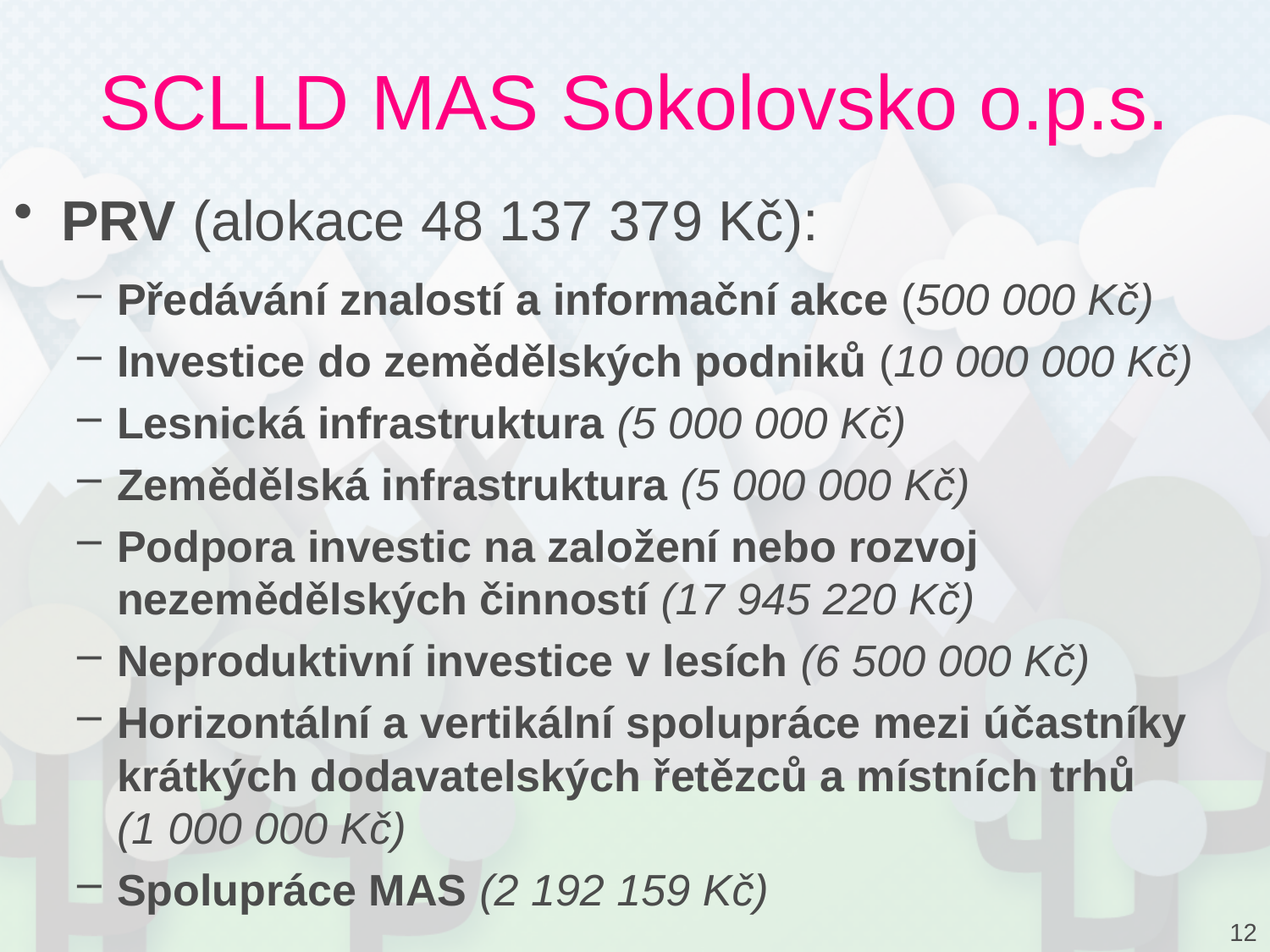

# SCLLD MAS Sokolovsko o.p.s.

PRV (alokace 48 137 379 Kč):
Předávání znalostí a informační akce (500 000 Kč)
Investice do zemědělských podniků (10 000 000 Kč)
Lesnická infrastruktura (5 000 000 Kč)
Zemědělská infrastruktura (5 000 000 Kč)
Podpora investic na založení nebo rozvoj nezemědělských činností (17 945 220 Kč)
Neproduktivní investice v lesích (6 500 000 Kč)
Horizontální a vertikální spolupráce mezi účastníky krátkých dodavatelských řetězců a místních trhů        (1 000 000 Kč)
Spolupráce MAS (2 192 159 Kč)

12